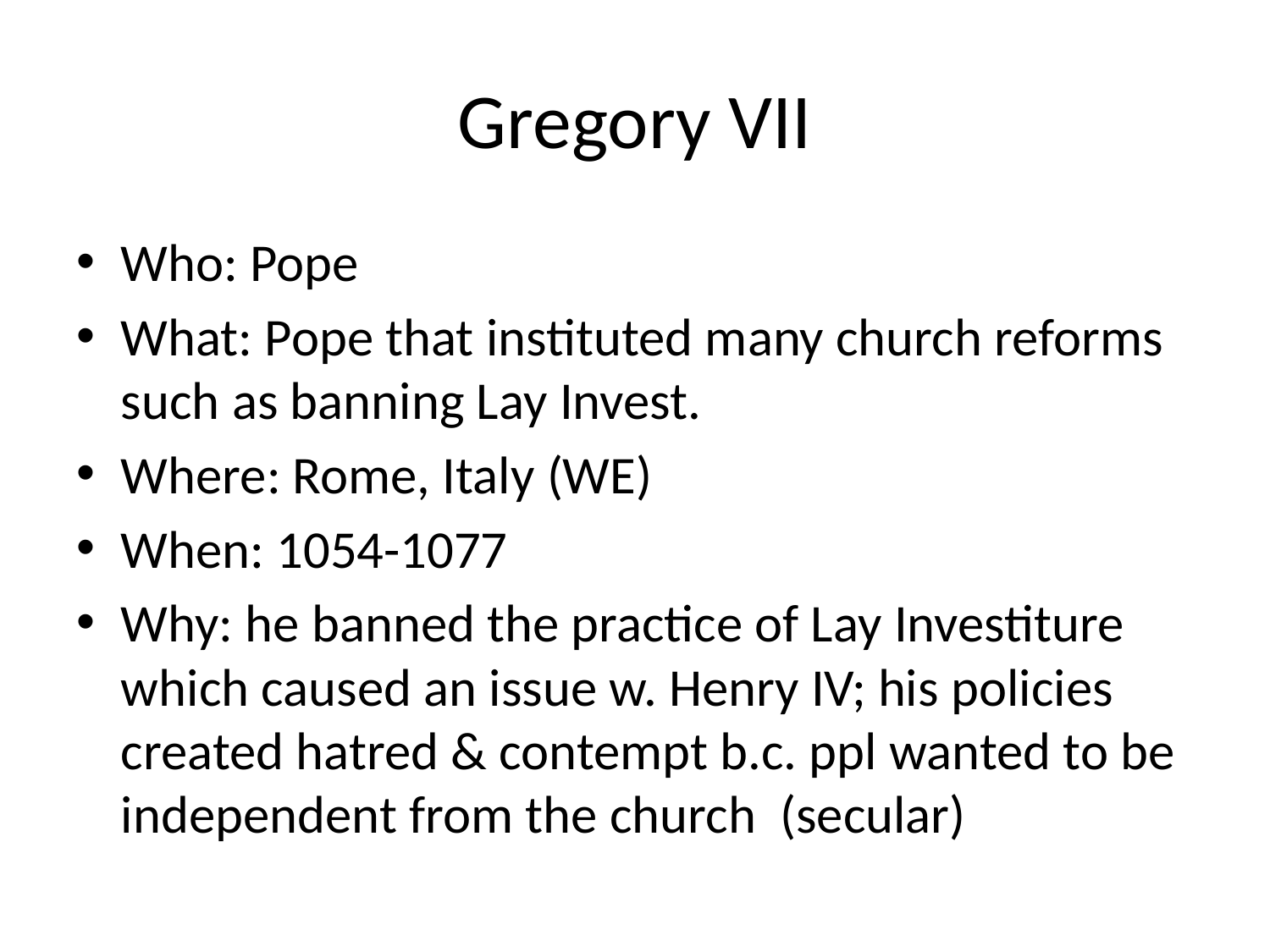

# Gregory VII
Who: Pope
What: Pope that instituted many church reforms such as banning Lay Invest.
Where: Rome, Italy (WE)
When: 1054-1077
Why: he banned the practice of Lay Investiture which caused an issue w. Henry IV; his policies created hatred & contempt b.c. ppl wanted to be independent from the church  (secular)